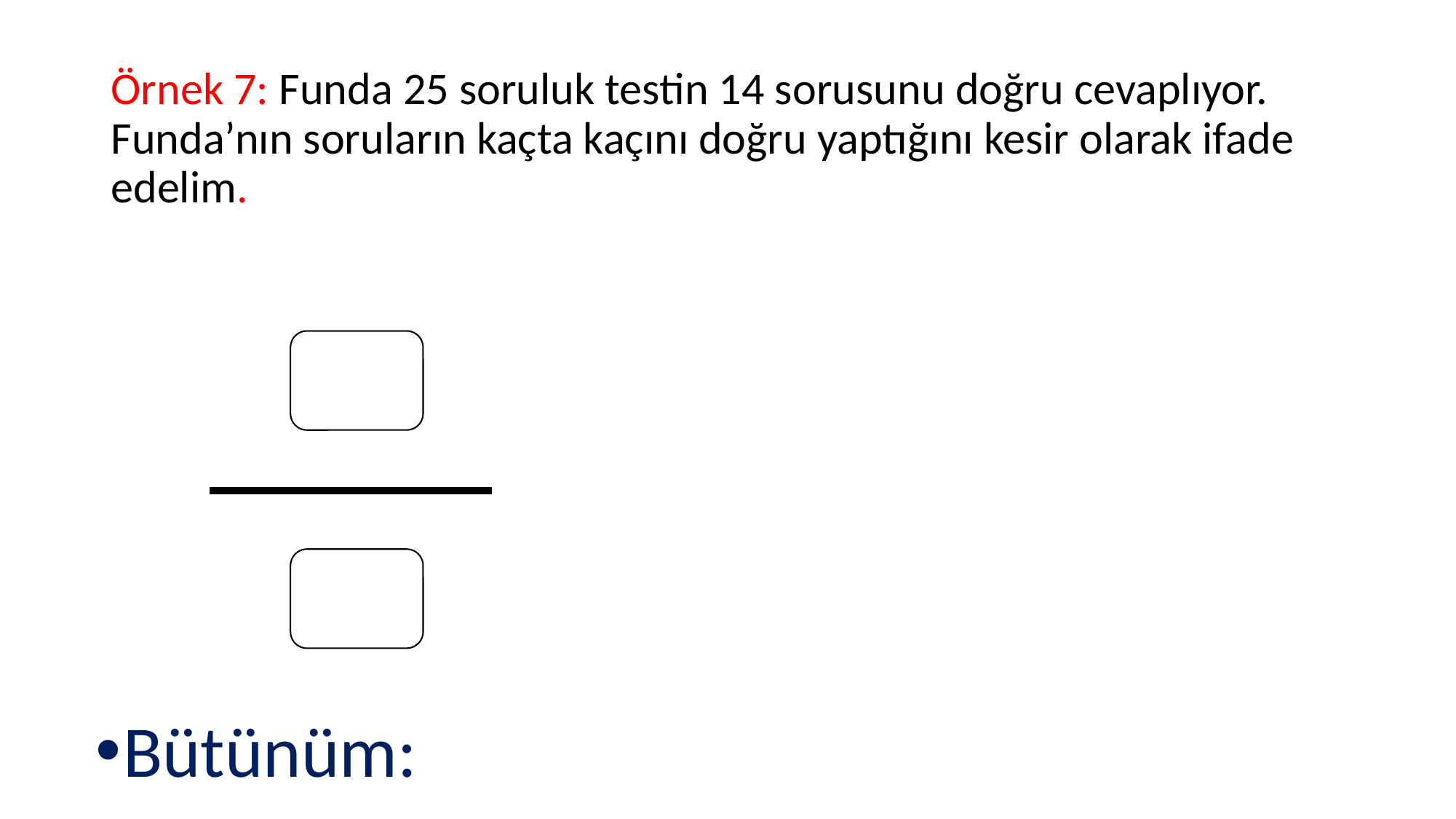

# Örnek 7: Funda 25 soruluk testin 14 sorusunu doğru cevaplıyor. Funda’nın soruların kaçta kaçını doğru yaptığını kesir olarak ifade edelim.

Bütünüm: